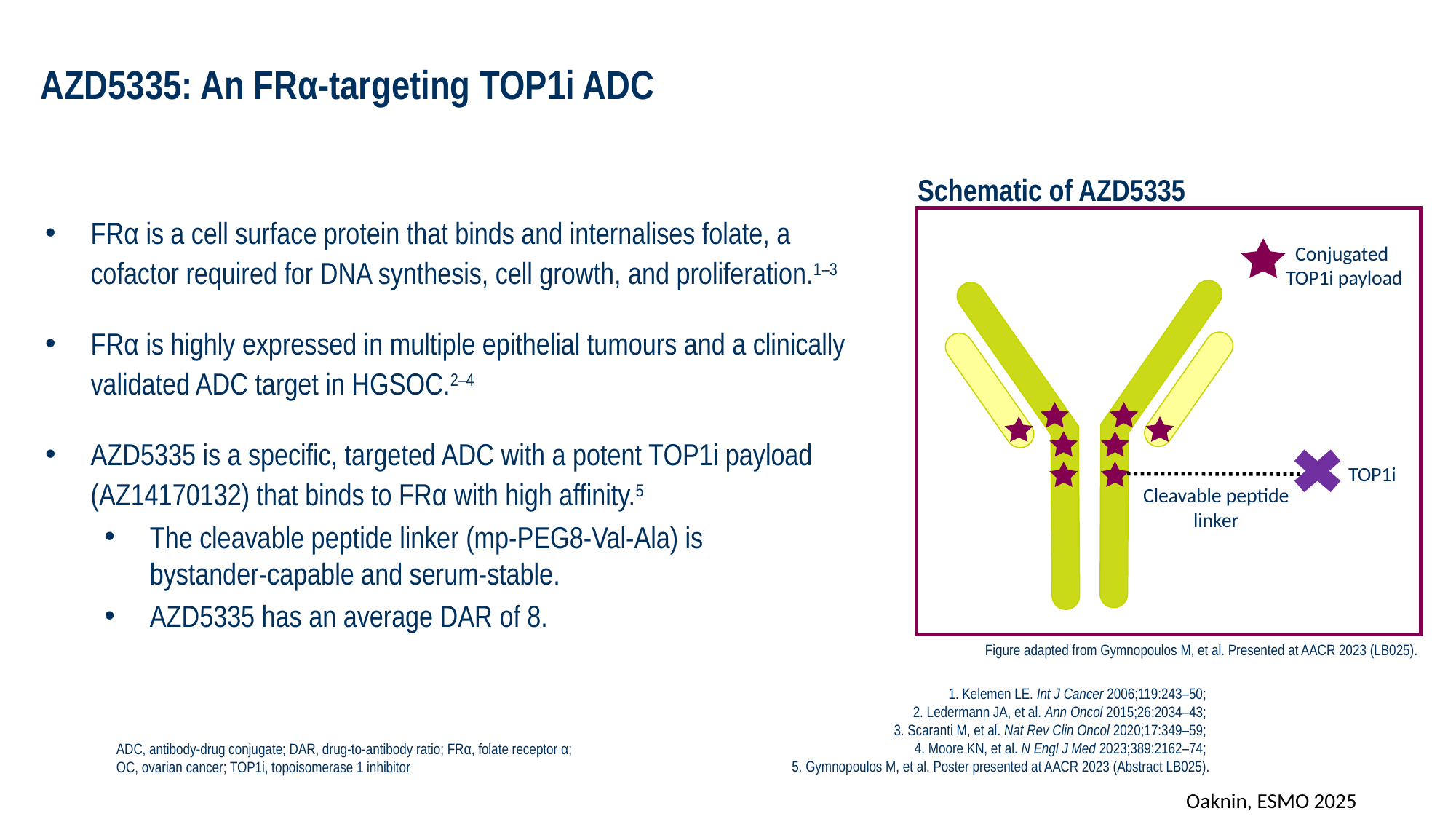

AZD5335: An FRα-targeting TOP1i ADC
Schematic of AZD5335
FRα is a cell surface protein that binds and internalises folate, a cofactor required for DNA synthesis, cell growth, and proliferation.1–3
FRα is highly expressed in multiple epithelial tumours and a clinically validated ADC target in HGSOC.2–4
AZD5335 is a specific, targeted ADC with a potent TOP1i payload (AZ14170132) that binds to FRα with high affinity.5
The cleavable peptide linker (mp-PEG8-Val-Ala) is
bystander-capable and serum-stable.
AZD5335 has an average DAR of 8.

Conjugated
TOP1i payload

TOP1i
Cleavable peptide linker

Figure adapted from Gymnopoulos M, et al. Presented at AACR 2023 (LB025).
1. Kelemen LE. Int J Cancer 2006;119:243–50;
2. Ledermann JA, et al. Ann Oncol 2015;26:2034–43;
3. Scaranti M, et al. Nat Rev Clin Oncol 2020;17:349–59;
4. Moore KN, et al. N Engl J Med 2023;389:2162–74;
5. Gymnopoulos M, et al. Poster presented at AACR 2023 (Abstract LB025).
ADC, antibody-drug conjugate; DAR, drug-to-antibody ratio; FRα, folate receptor α;
OC, ovarian cancer; TOP1i, topoisomerase 1 inhibitor
Oaknin, ESMO 2025